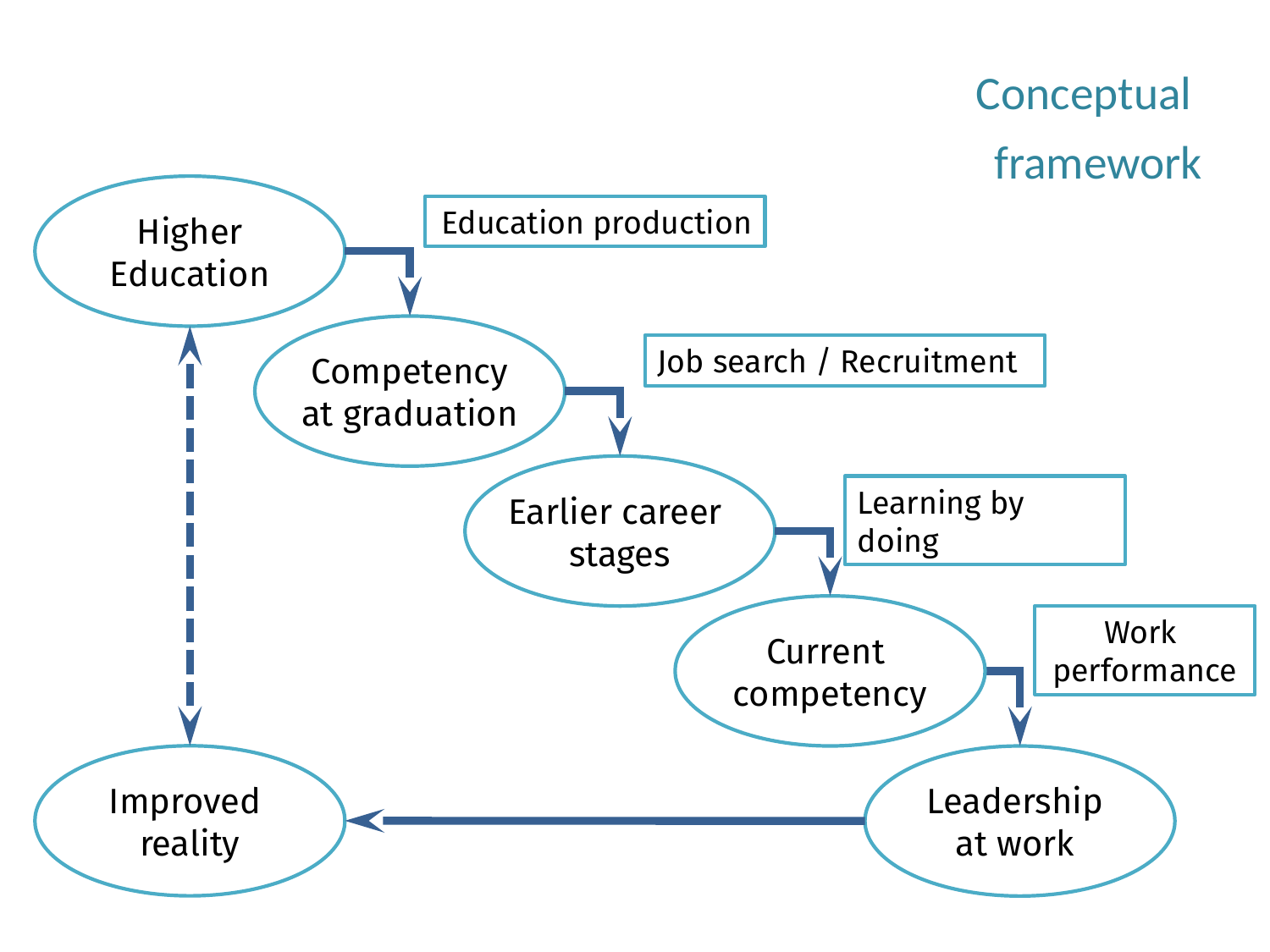

Conceptual
framework
 Higher
Education
Education production
Competency
at graduation
Job search / Recruitment
Earlier career
stages
Learning by doing

Current
competency

Work
performance
Improved
reality
Leadership
at work